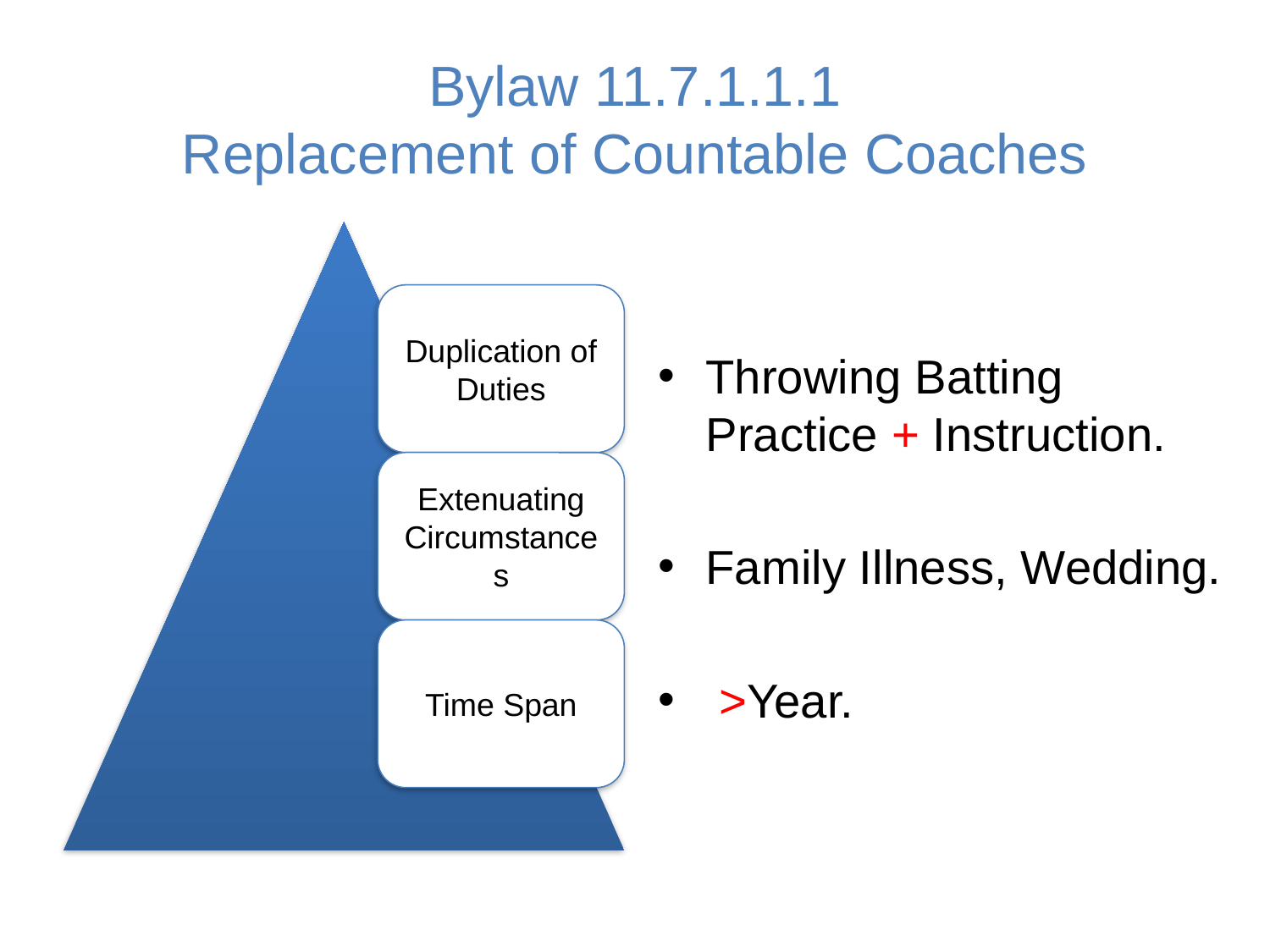

# Bylaw 11.7.1.1.1 Replacement of Countable Coaches
Duplication of Duties
Extenuating Circumstances
Time Span

Throwing Batting Practice + Instruction.

Family Illness, Wedding.

 >Year.